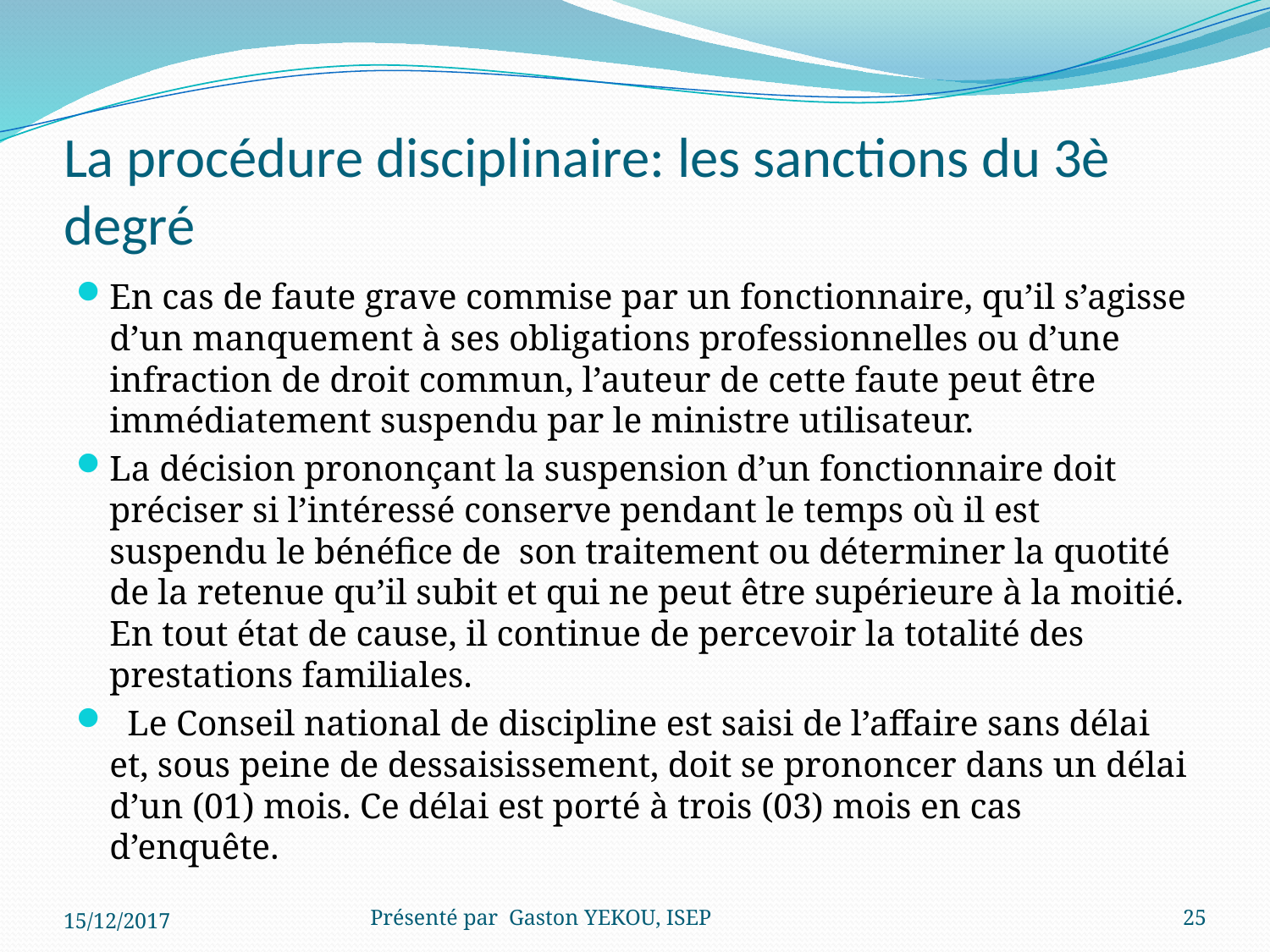

# La procédure disciplinaire: les sanctions du 3è degré
En cas de faute grave commise par un fonctionnaire, qu’il s’agisse d’un manquement à ses obligations professionnelles ou d’une infraction de droit commun, l’auteur de cette faute peut être immédiatement suspendu par le ministre utilisateur.
La décision prononçant la suspension d’un fonctionnaire doit préciser si l’intéressé conserve pendant le temps où il est suspendu le bénéfice de  son traitement ou déterminer la quotité de la retenue qu’il subit et qui ne peut être supérieure à la moitié. En tout état de cause, il continue de percevoir la totalité des prestations familiales.
  Le Conseil national de discipline est saisi de l’affaire sans délai et, sous peine de dessaisissement, doit se prononcer dans un délai d’un (01) mois. Ce délai est porté à trois (03) mois en cas d’enquête.

15/12/2017
Présenté par  Gaston YEKOU, ISEP
25